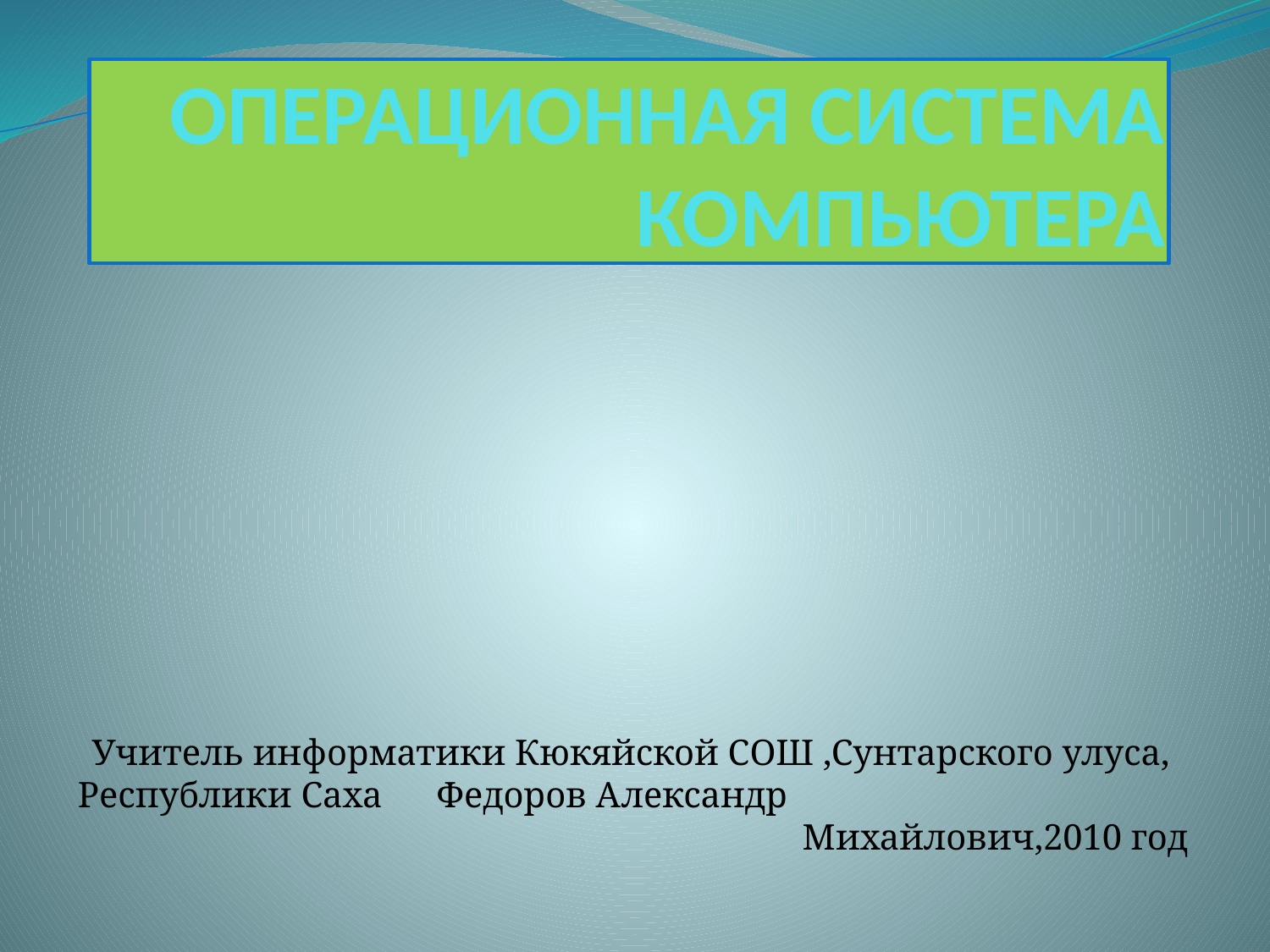

# ОПЕРАЦИОННАЯ СИСТЕМА КОМПЬЮТЕРА
 Учитель информатики Кюкяйской СОШ ,Сунтарского улуса,   Республики Саха      Федоров Александр                                                 Михайлович,2010 год